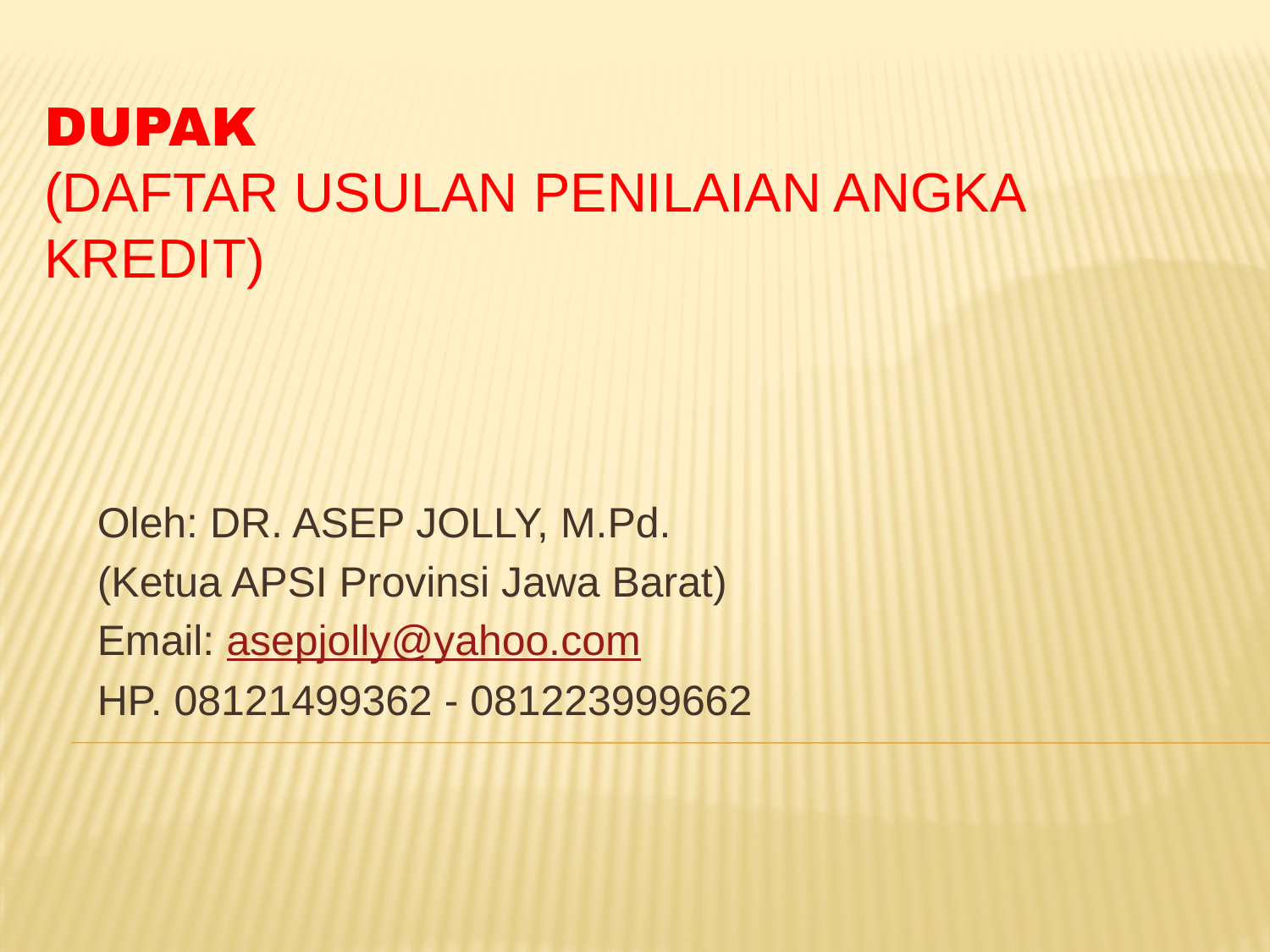

# DUPAK (DAFTAR USULAN PENILAIAN ANGKA KREDIT)
Oleh: DR. ASEP JOLLY, M.Pd.
(Ketua APSI Provinsi Jawa Barat)
Email: asepjolly@yahoo.com
HP. 08121499362 - 081223999662